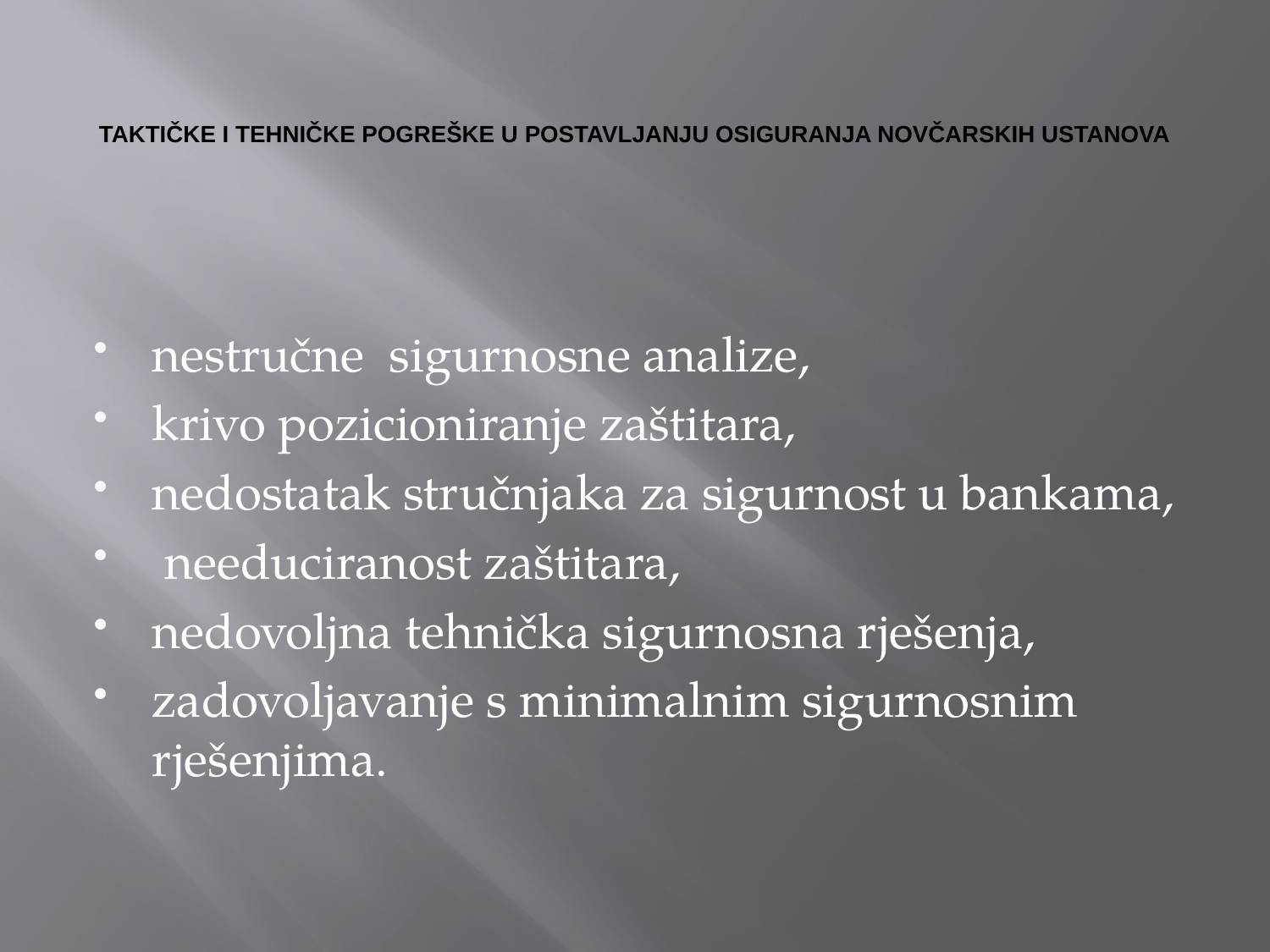

# TAKTIČKE I TEHNIČKE POGREŠKE U POSTAVLJANJU OSIGURANJA NOVČARSKIH USTANOVA
nestručne  sigurnosne analize,
krivo pozicioniranje zaštitara,
nedostatak stručnjaka za sigurnost u bankama,
 needuciranost zaštitara,
nedovoljna tehnička sigurnosna rješenja,
zadovoljavanje s minimalnim sigurnosnim rješenjima.